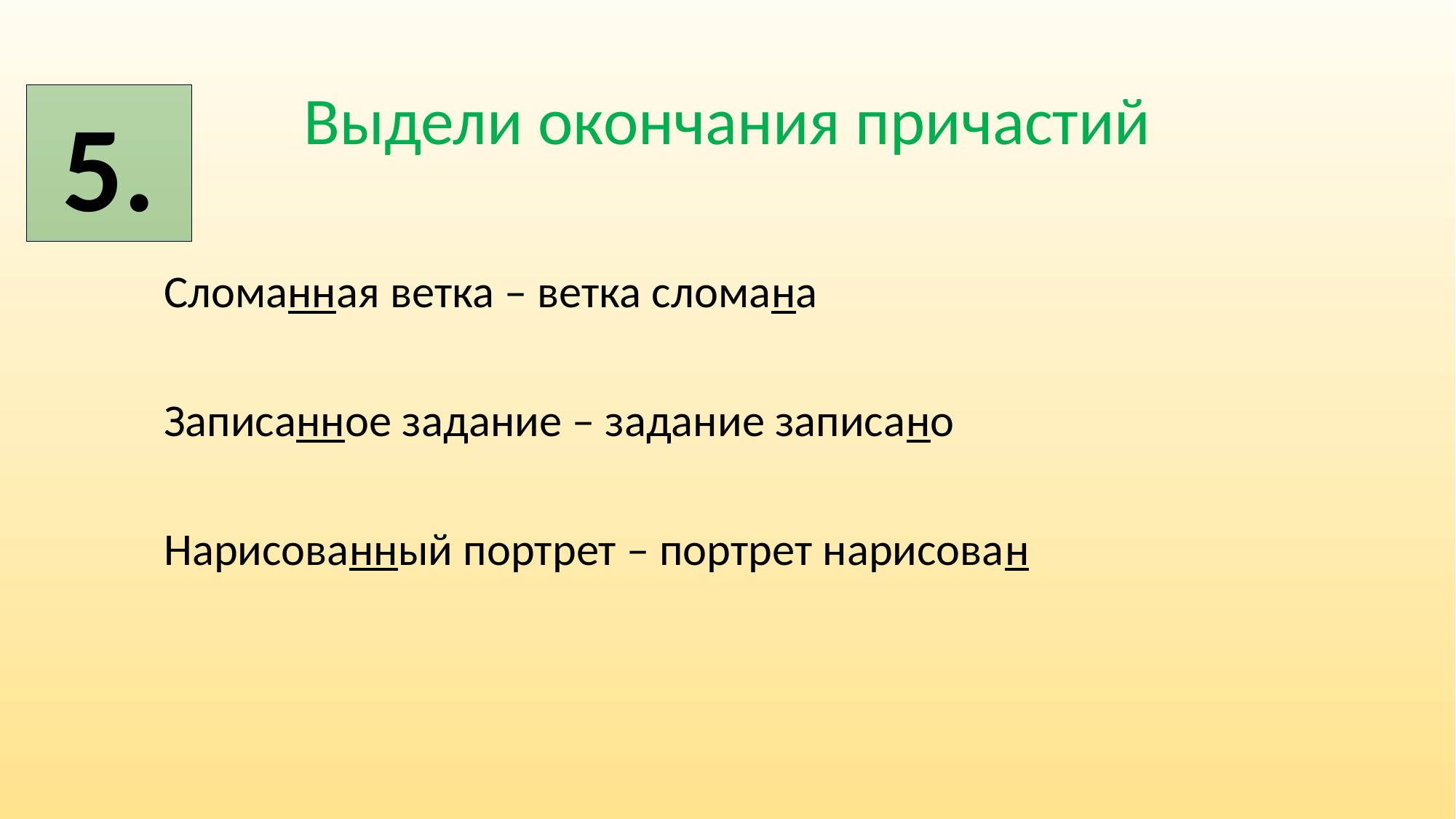

# Выдели окончания причастий
5.
Сломанная ветка – ветка сломана

Записанное задание – задание записано

Нарисованный портрет – портрет нарисован